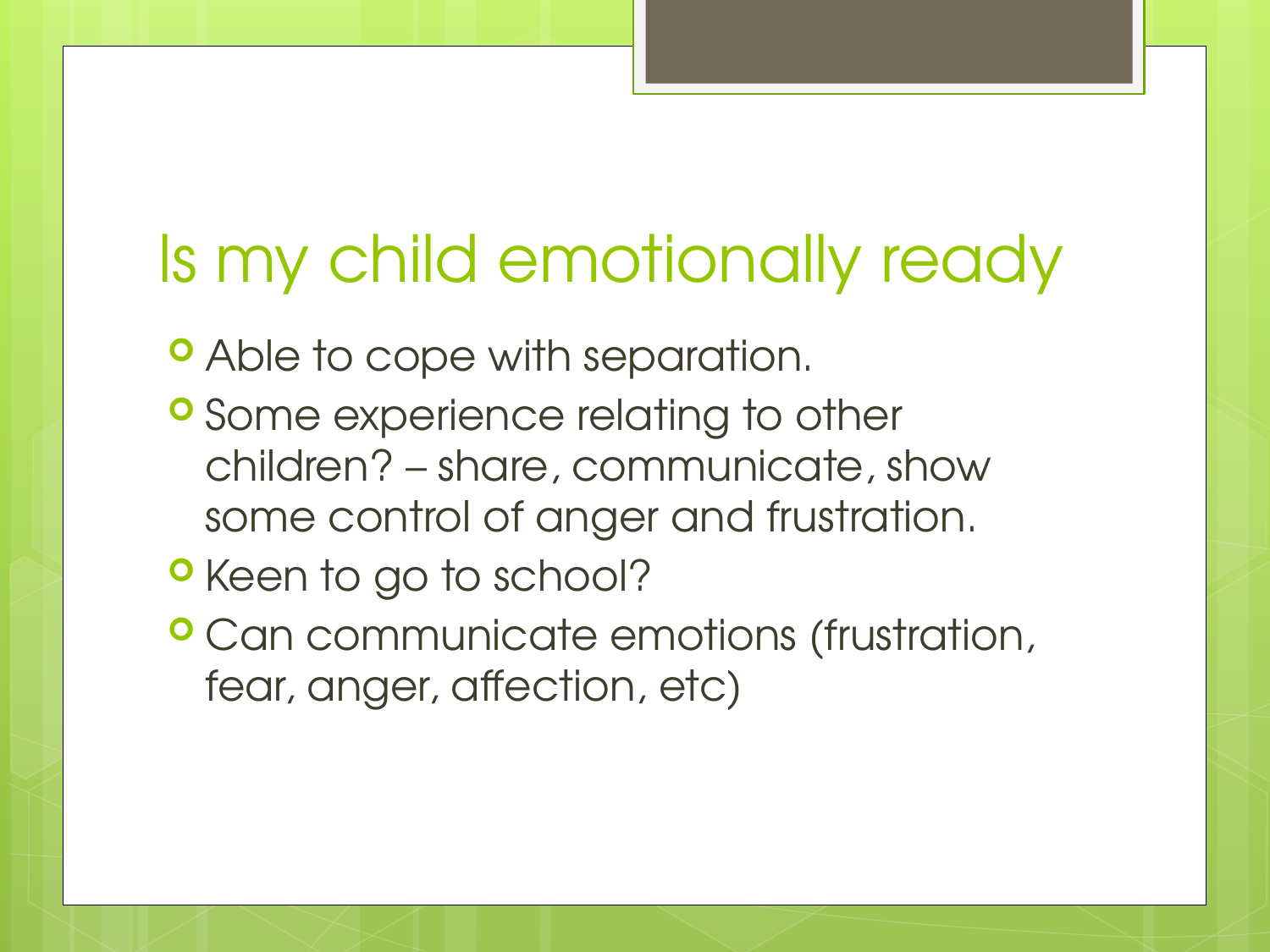

# Is my child emotionally ready
Able to cope with separation.
Some experience relating to other children? – share, communicate, show some control of anger and frustration.
Keen to go to school?
Can communicate emotions (frustration, fear, anger, affection, etc)